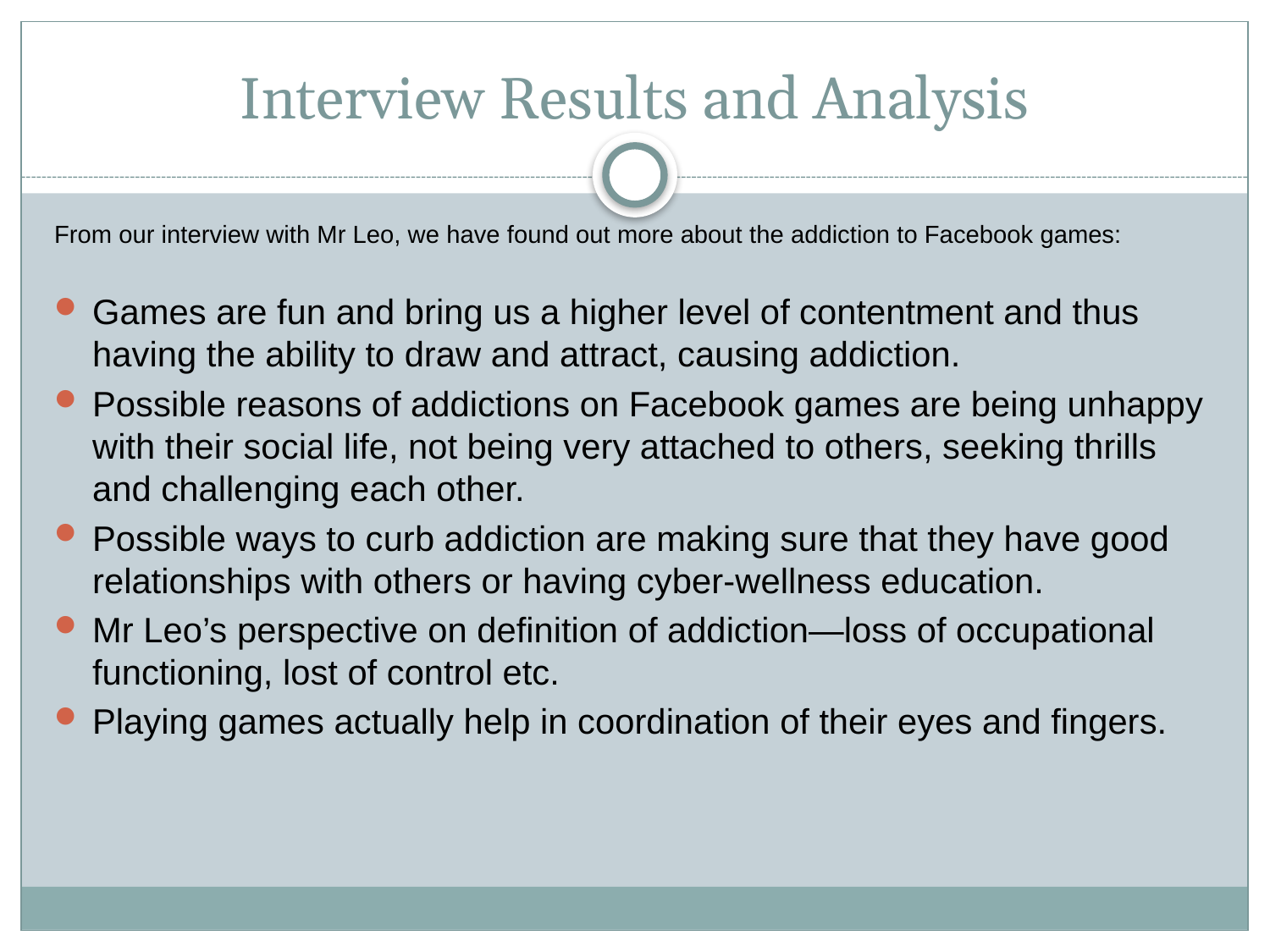

# Interview Results and Analysis
From our interview with Mr Leo, we have found out more about the addiction to Facebook games:

Games are fun and bring us a higher level of contentment and thus having the ability to draw and attract, causing addiction.
Possible reasons of addictions on Facebook games are being unhappy with their social life, not being very attached to others, seeking thrills and challenging each other.
Possible ways to curb addiction are making sure that they have good relationships with others or having cyber-wellness education.
Mr Leo’s perspective on definition of addiction—loss of occupational functioning, lost of control etc.
Playing games actually help in coordination of their eyes and fingers.